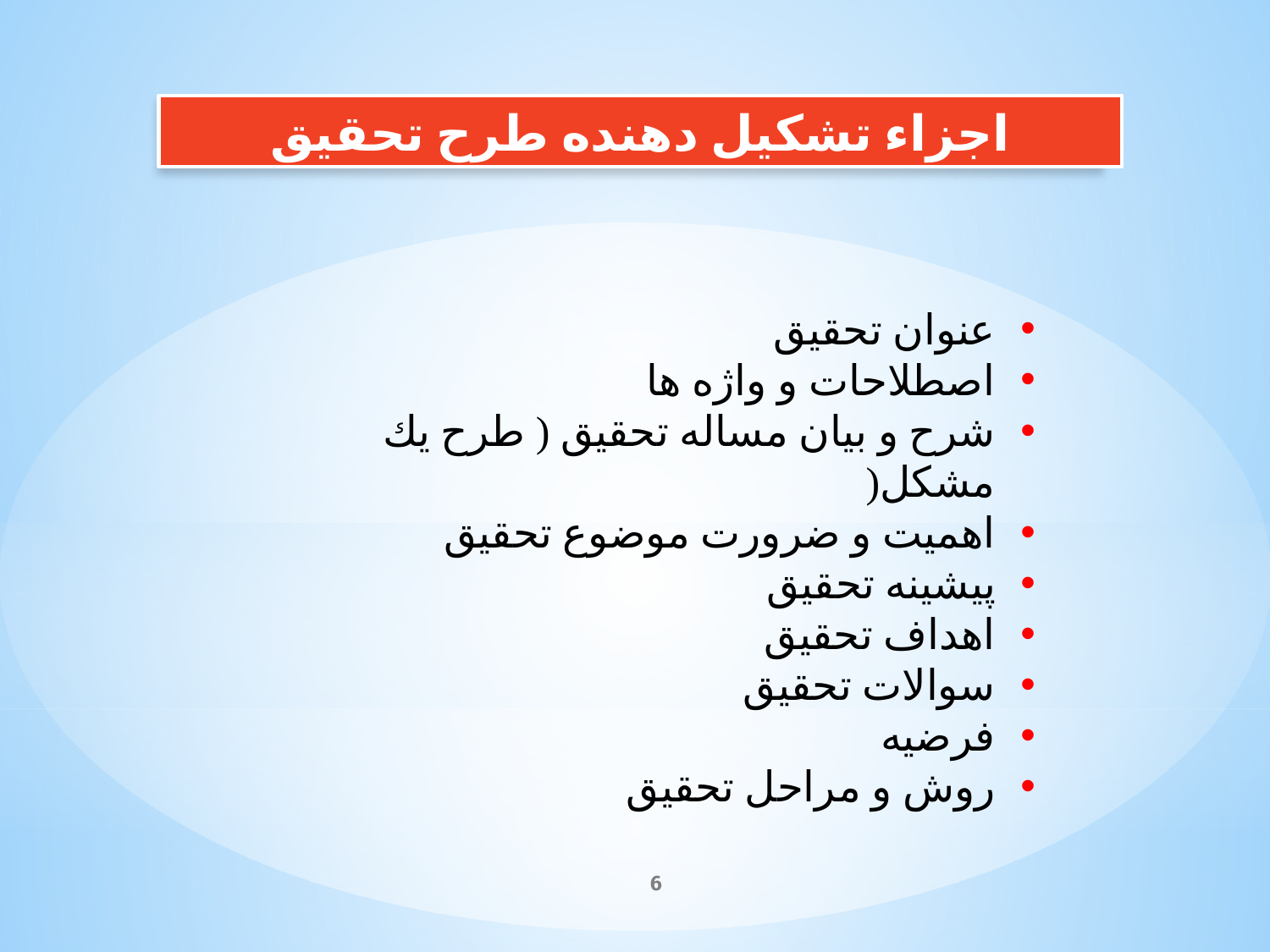

اجزاء تشكيل دهنده طرح تحقيق
عنوان تحقيق
اصطلاحات و واژه ها
شرح و بيان مساله تحقيق ( طرح يك مشكل(
اهمیت و ضرورت موضوع تحقیق
پیشینه تحقیق
اهداف تحقیق
سوالات تحقیق
فرضیه
روش و مراحل تحقیق
6